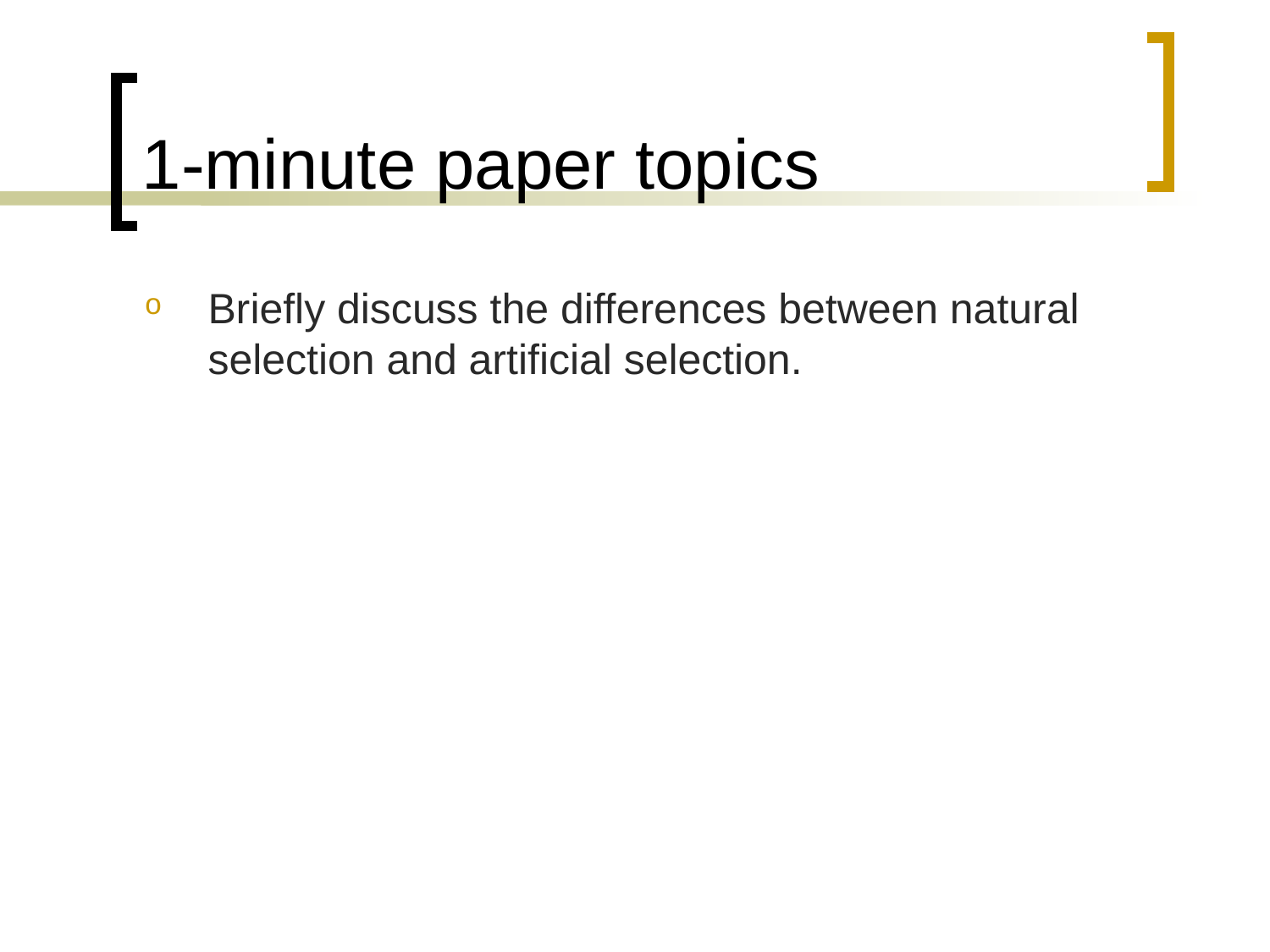

# 1-minute paper topics
Briefly discuss the differences between natural selection and artificial selection.